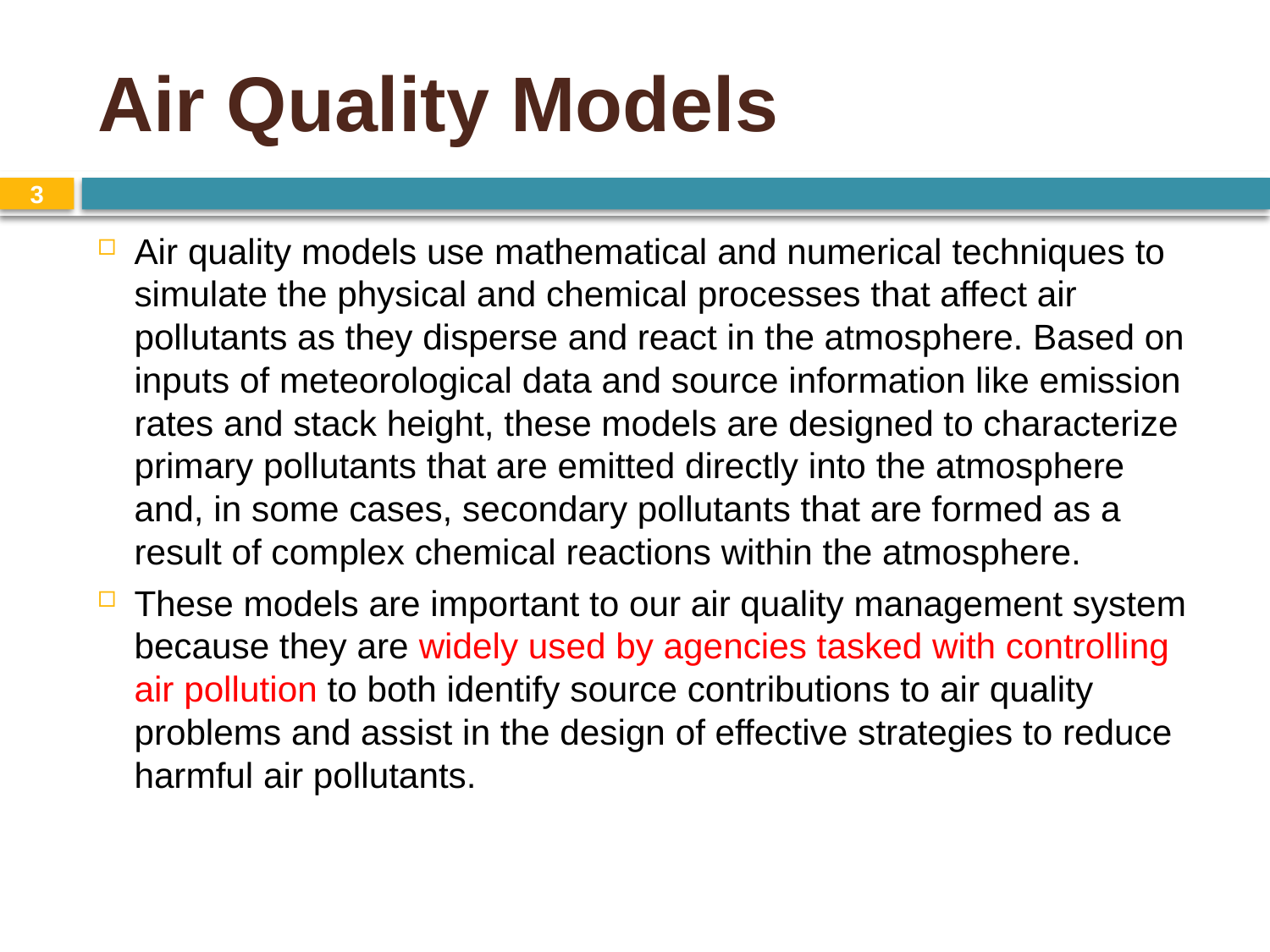

# Air Quality Models
3
Air quality models use mathematical and numerical techniques to simulate the physical and chemical processes that affect air pollutants as they disperse and react in the atmosphere. Based on inputs of meteorological data and source information like emission rates and stack height, these models are designed to characterize primary pollutants that are emitted directly into the atmosphere and, in some cases, secondary pollutants that are formed as a result of complex chemical reactions within the atmosphere.
These models are important to our air quality management system because they are widely used by agencies tasked with controlling air pollution to both identify source contributions to air quality problems and assist in the design of effective strategies to reduce harmful air pollutants.